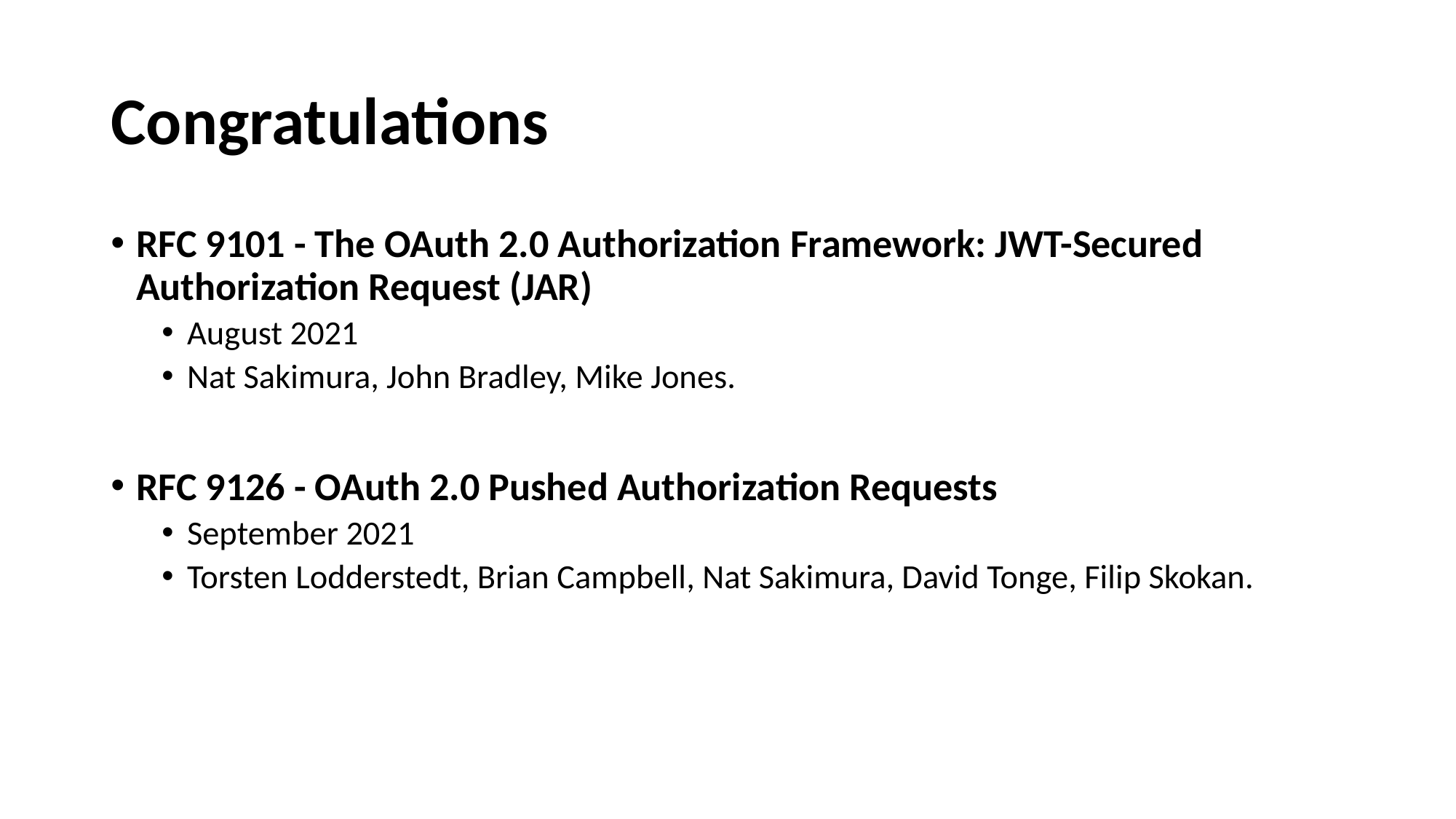

# Congratulations
RFC 9101 - The OAuth 2.0 Authorization Framework: JWT-Secured Authorization Request (JAR)
August 2021
Nat Sakimura, John Bradley, Mike Jones.

RFC 9126 - OAuth 2.0 Pushed Authorization Requests
September 2021
Torsten Lodderstedt, Brian Campbell, Nat Sakimura, David Tonge, Filip Skokan.